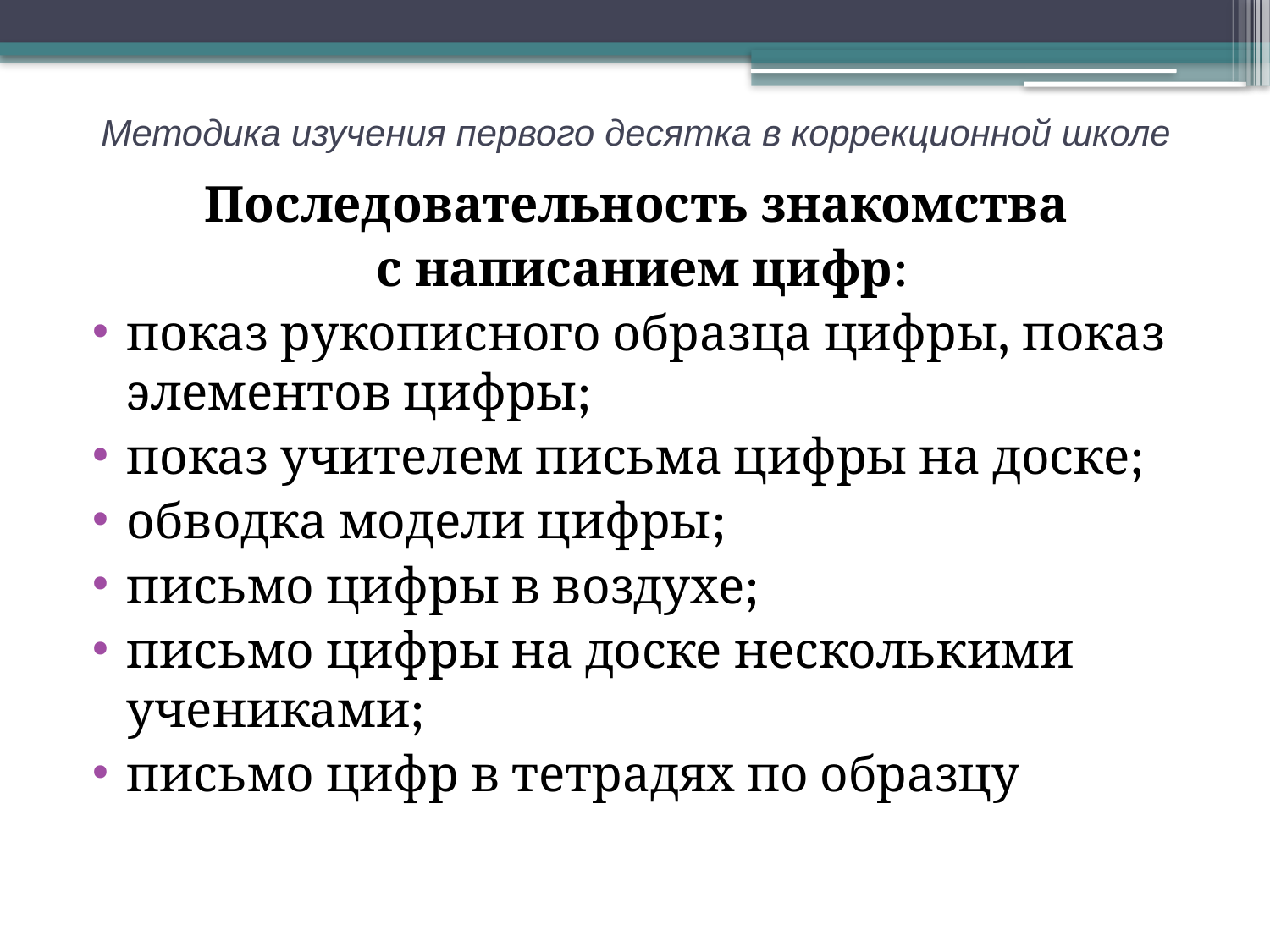

# Методика изучения первого десятка в коррекционной школе
Последовательность знакомства
с написанием цифр:
показ рукописного образца цифры, показ элементов цифры;
показ учителем письма цифры на доске;
обводка модели цифры;
письмо цифры в воздухе;
письмо цифры на доске несколькими учениками;
письмо цифр в тетрадях по образцу